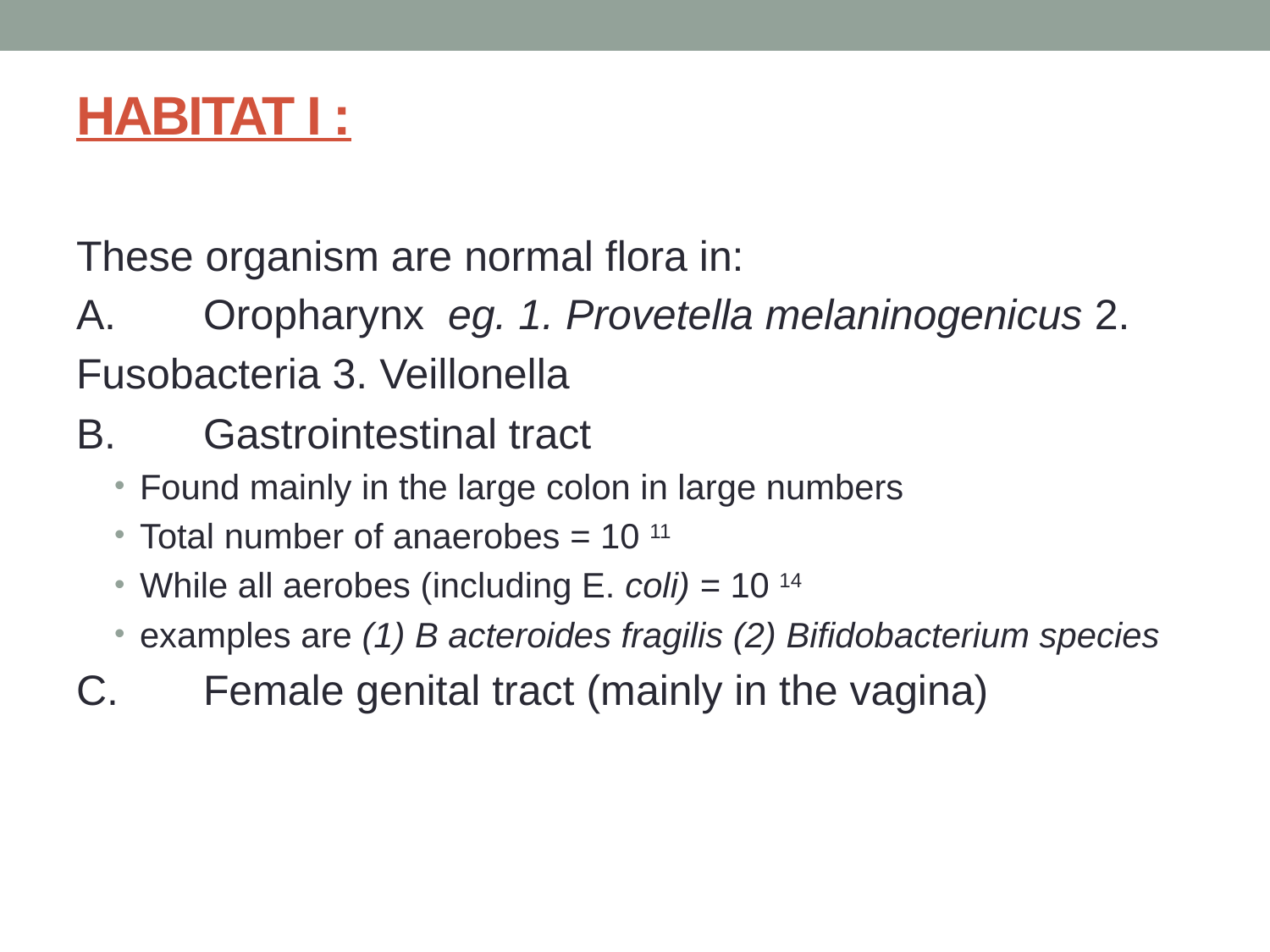

# HABITAT I :
These organism are normal flora in:
A.	Oropharynx  eg. 1. Provetella melaninogenicus 2.
Fusobacteria 3. Veillonella
B.	Gastrointestinal tract
Found mainly in the large colon in large numbers
Total number of anaerobes = 10 11
While all aerobes (including E. coli) = 10 14
examples are (1) B acteroides fragilis (2) Bifidobacterium species
C.	Female genital tract (mainly in the vagina)